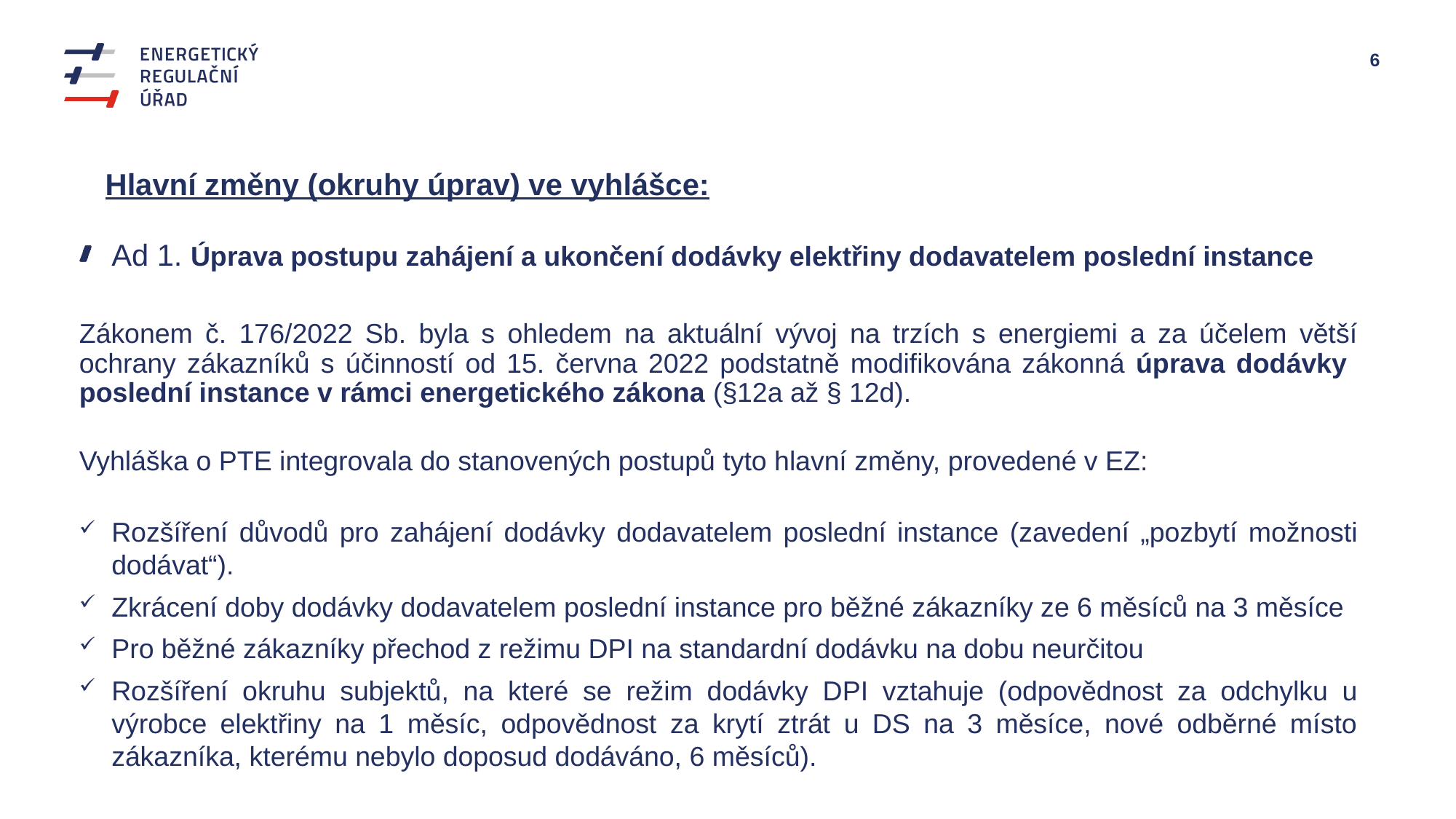

Hlavní změny (okruhy úprav) ve vyhlášce:
Ad 1. Úprava postupu zahájení a ukončení dodávky elektřiny dodavatelem poslední instance

Zákonem č. 176/2022 Sb. byla s ohledem na aktuální vývoj na trzích s energiemi a za účelem větší ochrany zákazníků s účinností od 15. června 2022 podstatně modifikována zákonná úprava dodávky  poslední instance v rámci energetického zákona (§12a až § 12d).

Vyhláška o PTE integrovala do stanovených postupů tyto hlavní změny, provedené v EZ:

Rozšíření důvodů pro zahájení dodávky dodavatelem poslední instance (zavedení „pozbytí možnosti dodávat“).
Zkrácení doby dodávky dodavatelem poslední instance pro běžné zákazníky ze 6 měsíců na 3 měsíce
Pro běžné zákazníky přechod z režimu DPI na standardní dodávku na dobu neurčitou
Rozšíření okruhu subjektů, na které se režim dodávky DPI vztahuje (odpovědnost za odchylku u výrobce elektřiny na 1 měsíc, odpovědnost za krytí ztrát u DS na 3 měsíce, nové odběrné místo zákazníka, kterému nebylo doposud dodáváno, 6 měsíců).